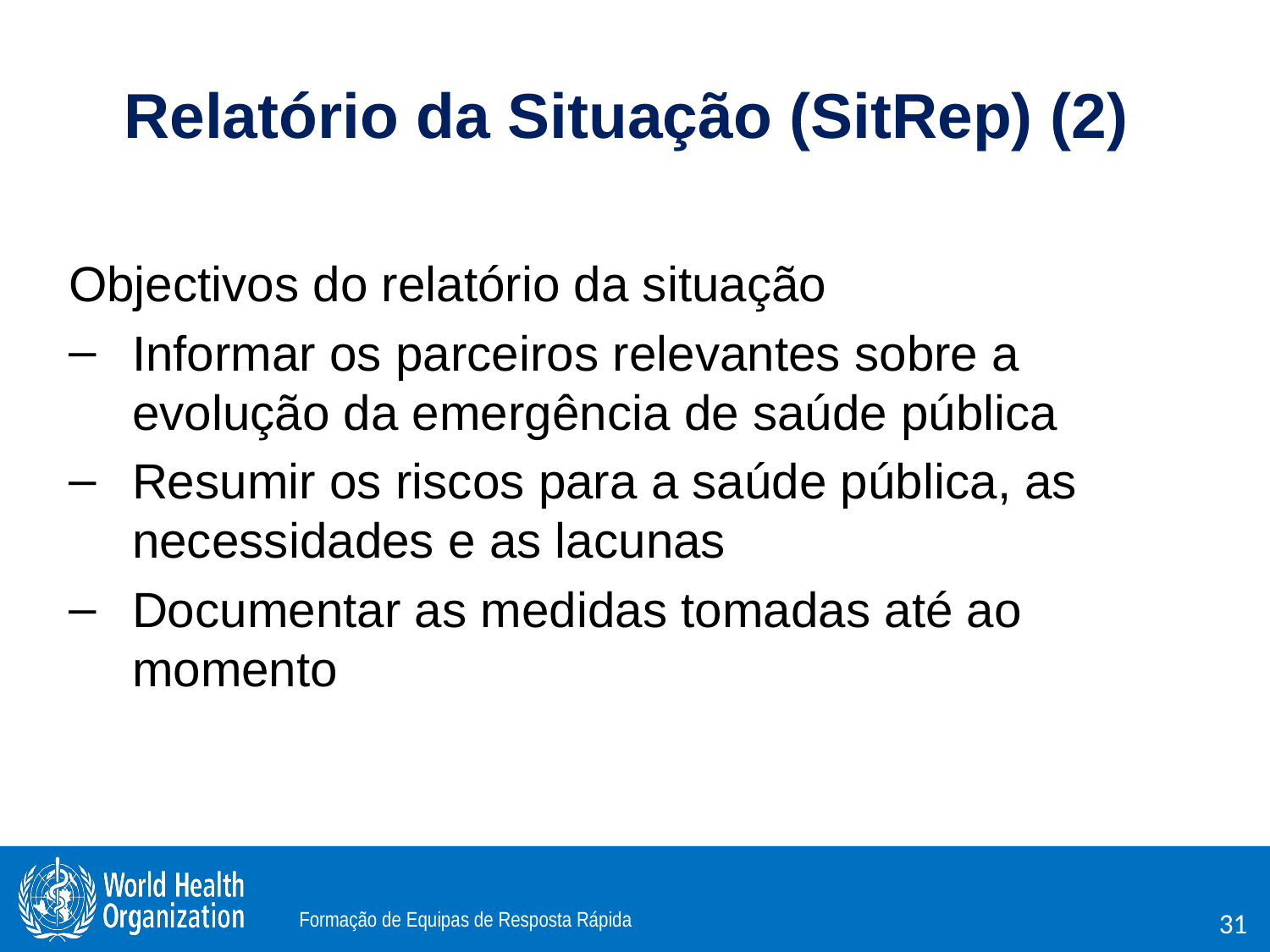

# Relatório da Situação (SitRep) (2)
Objectivos do relatório da situação
Informar os parceiros relevantes sobre a evolução da emergência de saúde pública
Resumir os riscos para a saúde pública, as necessidades e as lacunas
Documentar as medidas tomadas até ao momento